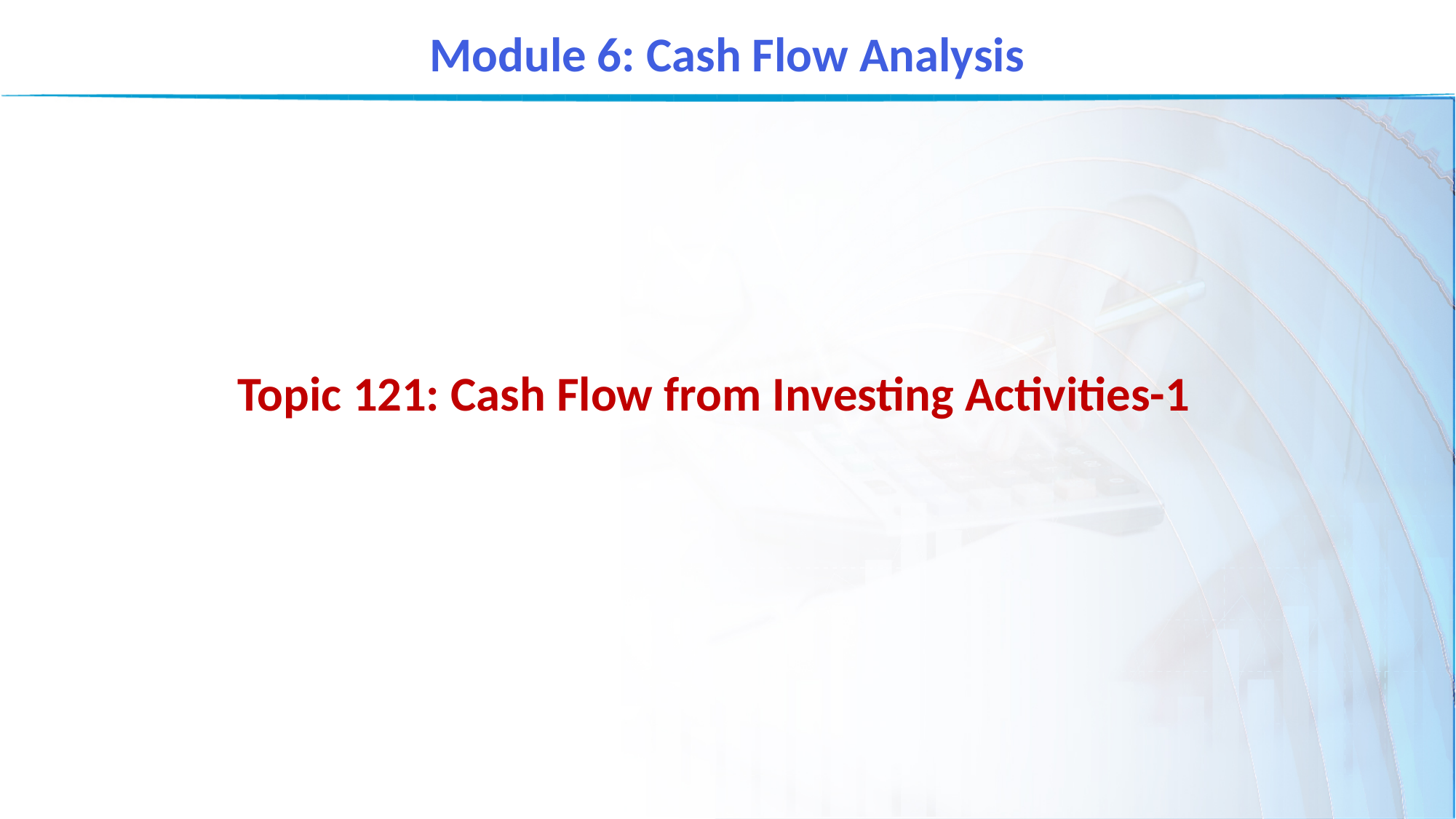

Module 6: Cash Flow Analysis
Topic 121: Cash Flow from Investing Activities-1